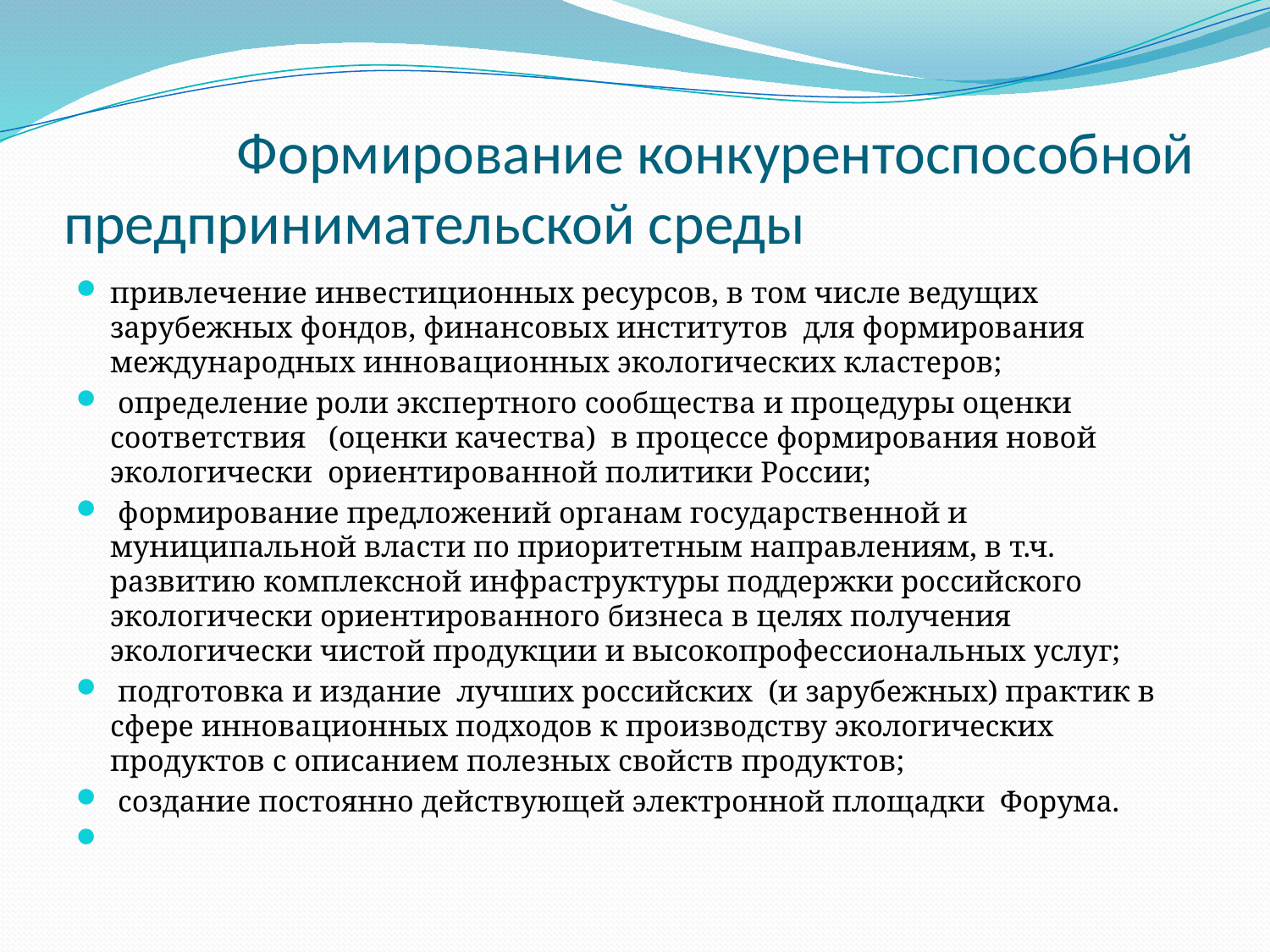

# Формирование конкурентоспособной предпринимательской среды
привлечение инвестиционных ресурсов, в том числе ведущих зарубежных фондов, финансовых институтов  для формирования международных инновационных экологических кластеров;
 определение роли экспертного сообщества и процедуры оценки соответствия   (оценки качества)  в процессе формирования новой экологически  ориентированной политики России;
 формирование предложений органам государственной и муниципальной власти по приоритетным направлениям, в т.ч. развитию комплексной инфраструктуры поддержки российского экологически ориентированного бизнеса в целях получения экологически чистой продукции и высокопрофессиональных услуг;
 подготовка и издание  лучших российских  (и зарубежных) практик в сфере инновационных подходов к производству экологических продуктов с описанием полезных свойств продуктов;
 создание постоянно действующей электронной площадки  Форума.